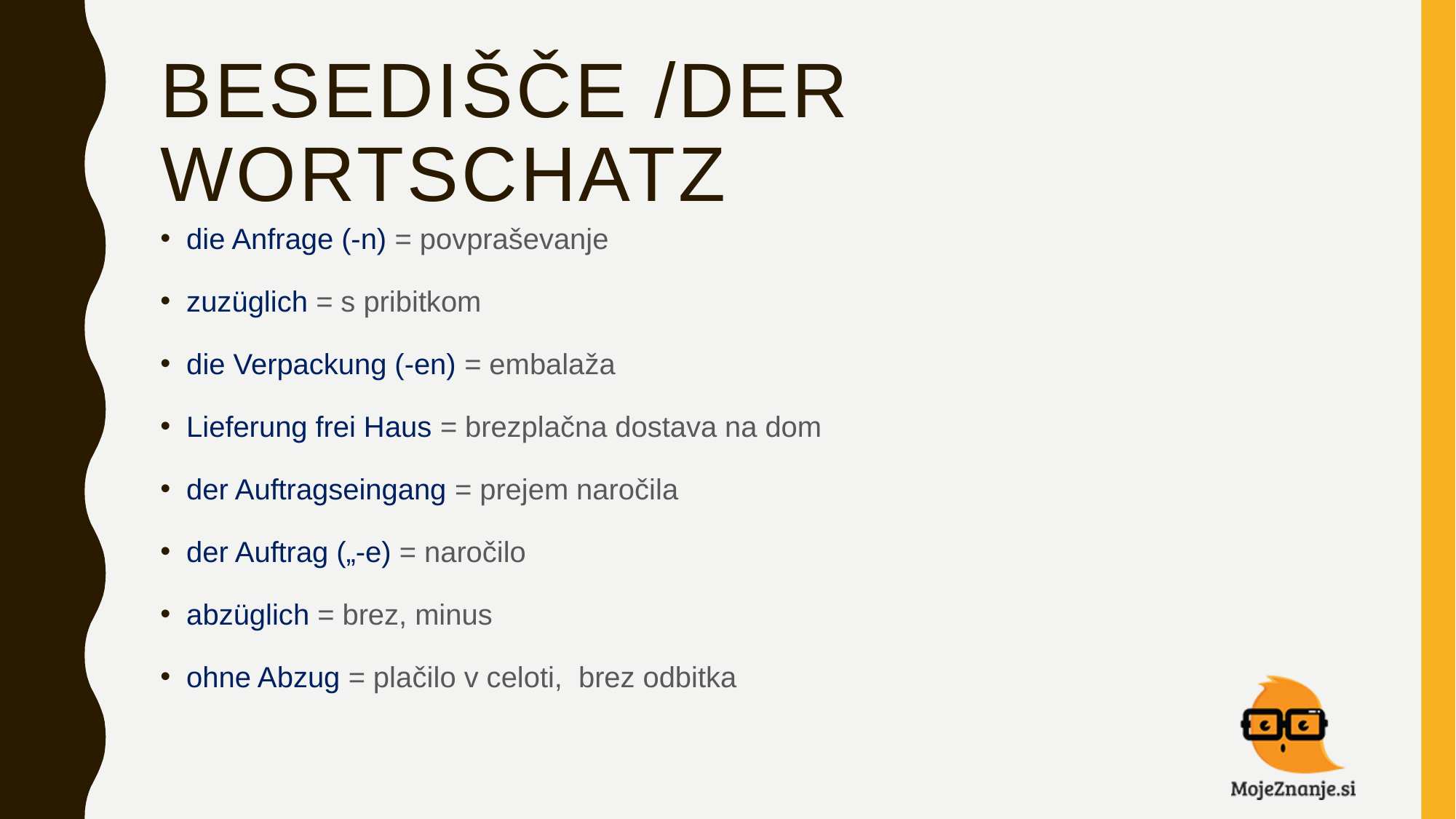

# Besedišče /der wortschatz
die Anfrage (-n) = povpraševanje
zuzüglich = s pribitkom
die Verpackung (-en) = embalaža
Lieferung frei Haus = brezplačna dostava na dom
der Auftragseingang = prejem naročila
der Auftrag („-e) = naročilo
abzüglich = brez, minus
ohne Abzug = plačilo v celoti,  brez odbitka